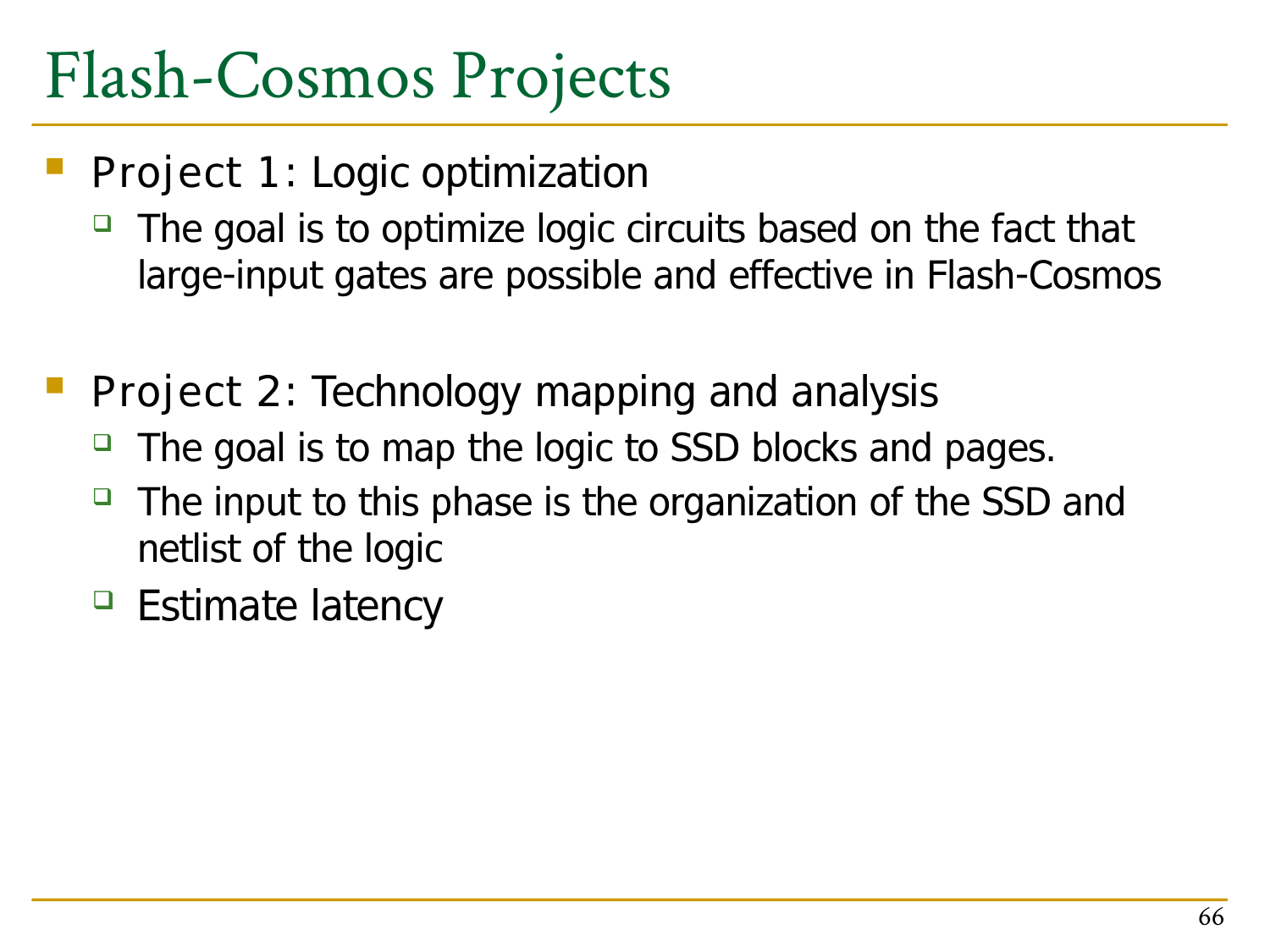

# Flash-Cosmos Projects
Project 1: Logic optimization
The goal is to optimize logic circuits based on the fact that large-input gates are possible and effective in Flash-Cosmos

Project 2: Technology mapping and analysis
The goal is to map the logic to SSD blocks and pages.
The input to this phase is the organization of the SSD and netlist of the logic
Estimate latency

66